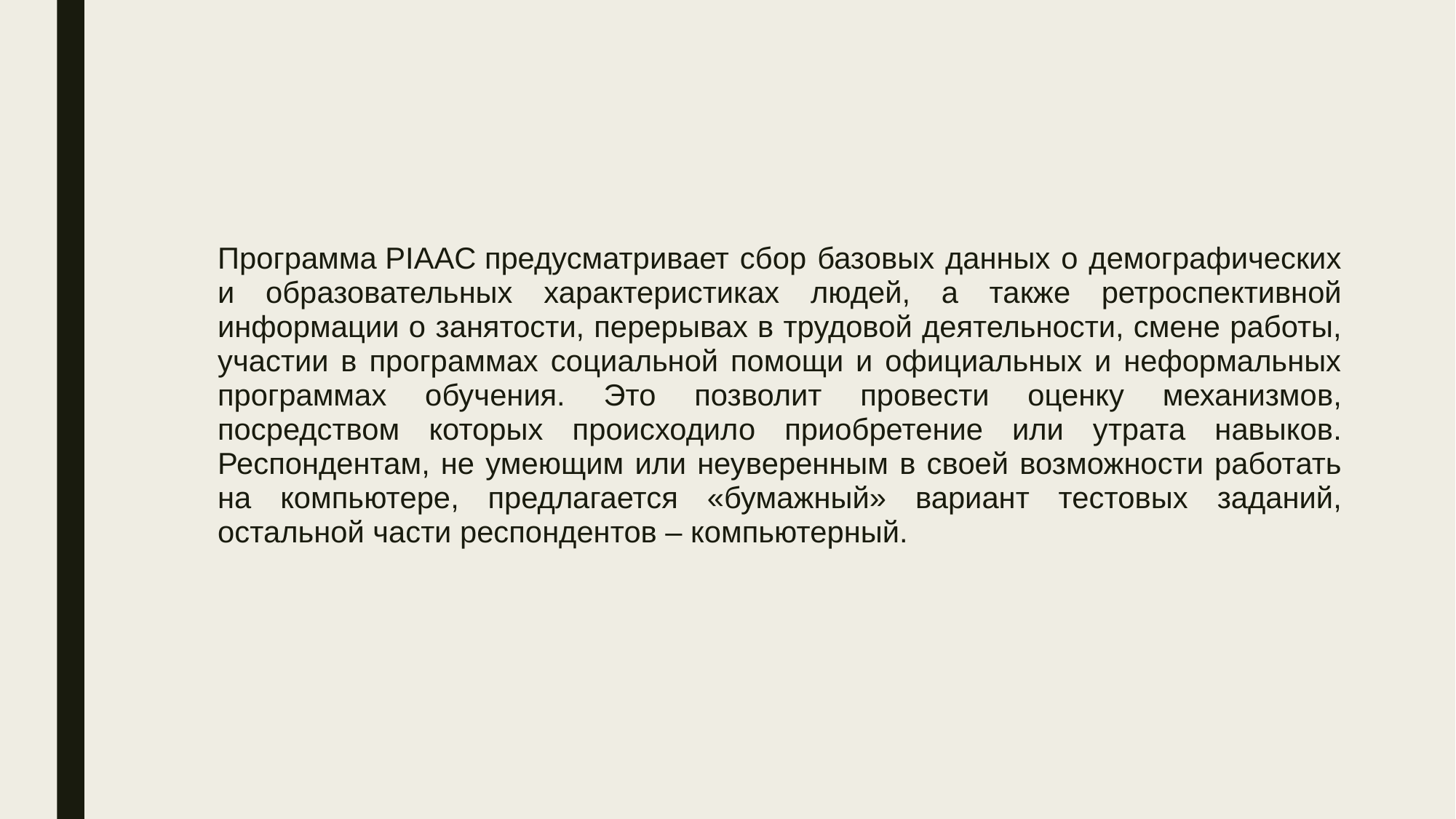

Программа PIAAC предусматривает сбор базовых данных о демографических и образовательных характеристиках людей, а также ретроспективной информации о занятости, перерывах в трудовой деятельности, смене работы, участии в программах социальной помощи и официальных и неформальных программах обучения. Это позволит провести оценку механизмов, посредством которых происходило приобретение или утрата навыков. Респондентам, не умеющим или неуверенным в своей возможности работать на компьютере, предлагается «бумажный» вариант тестовых заданий, остальной части респондентов – компьютерный.